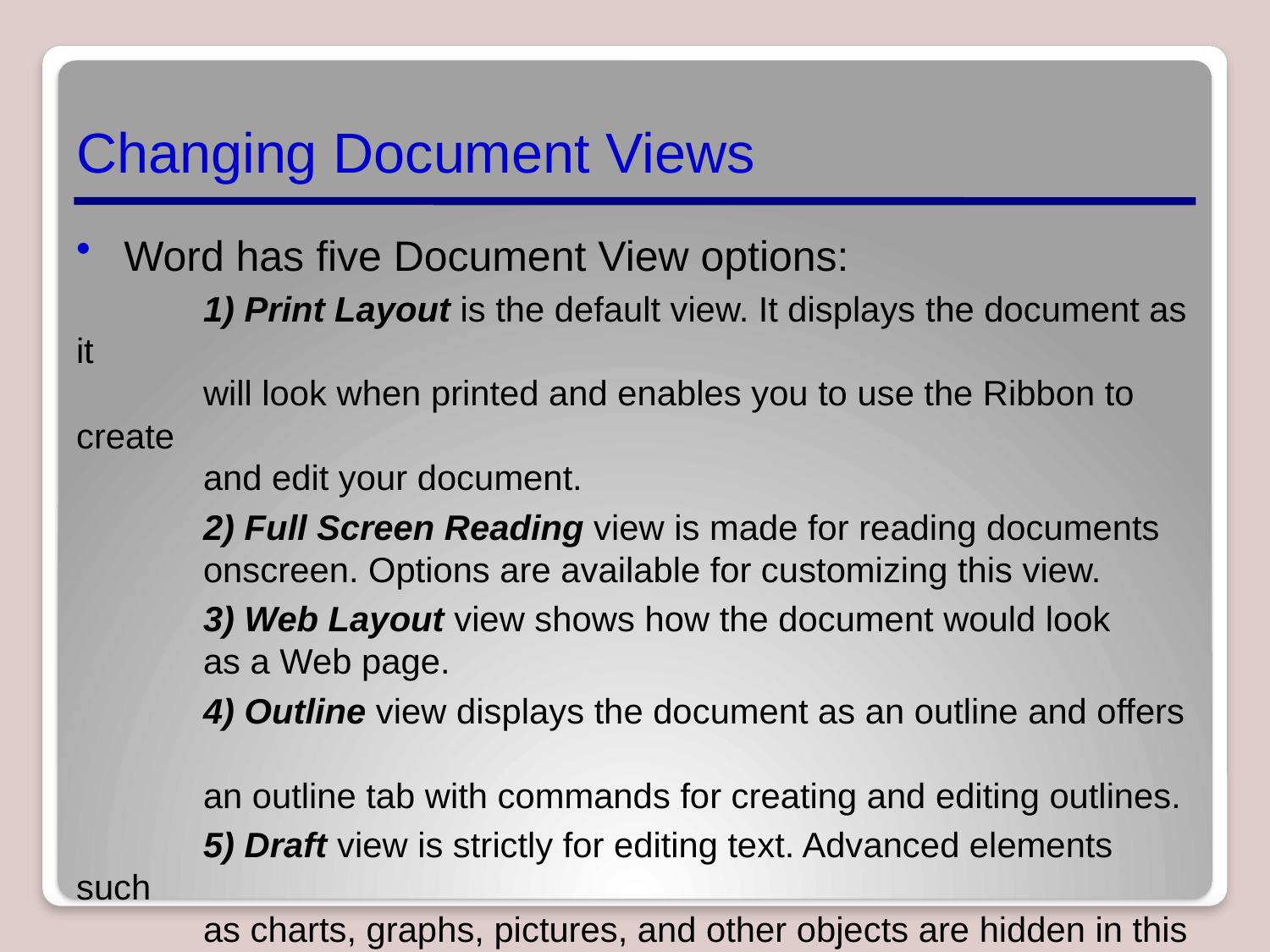

# Changing Document Views
Word has five Document View options:
	1) Print Layout is the default view. It displays the document as it
	will look when printed and enables you to use the Ribbon to create
	and edit your document.
	2) Full Screen Reading view is made for reading documents
	onscreen. Options are available for customizing this view.
	3) Web Layout view shows how the document would look
	as a Web page.
	4) Outline view displays the document as an outline and offers
	an outline tab with commands for creating and editing outlines.
	5) Draft view is strictly for editing text. Advanced elements such
	as charts, graphs, pictures, and other objects are hidden in this
	view.